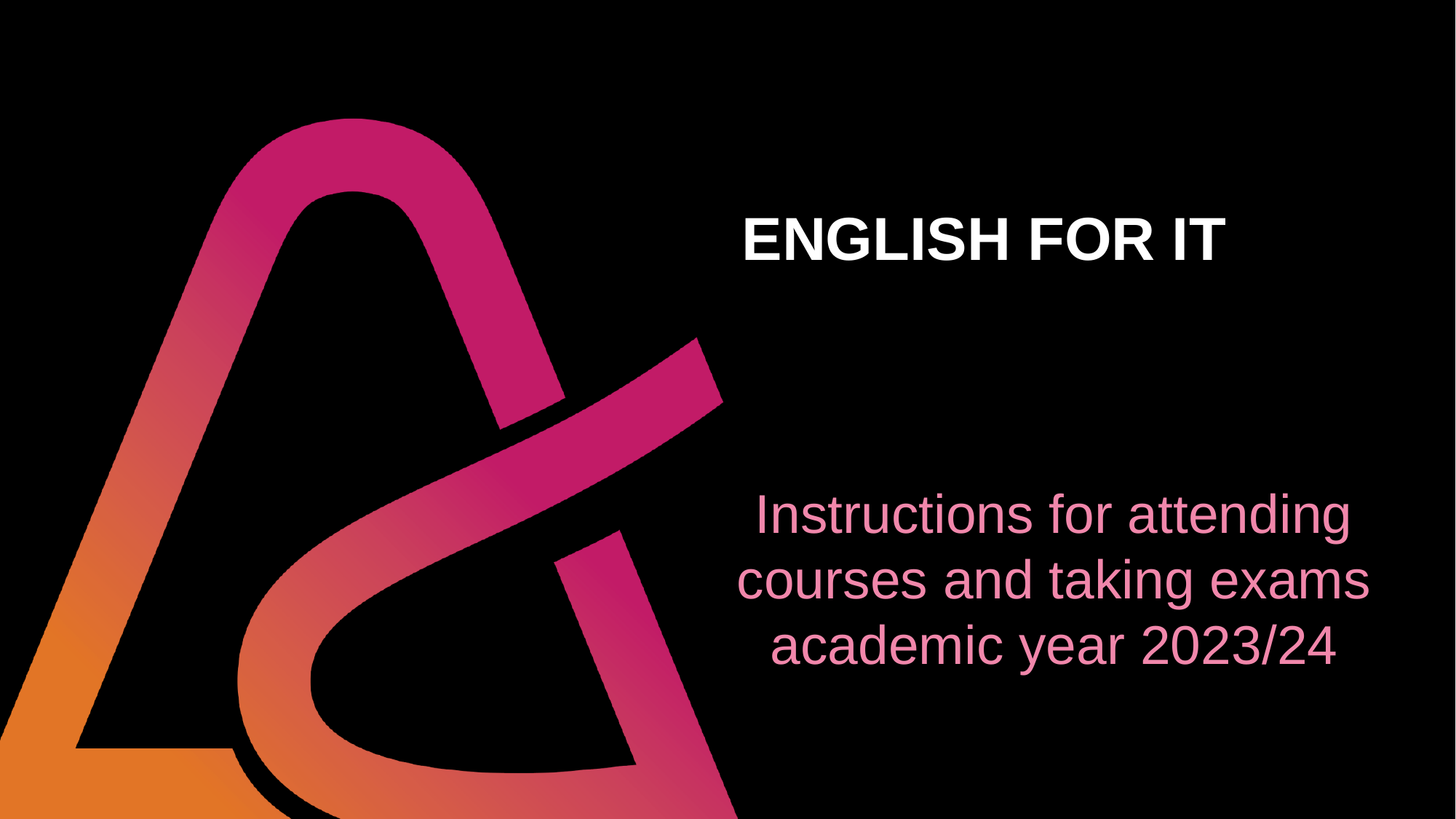

# ENGLISH FOR IT
Instructions for attending courses and taking exams
academic year 2023/24